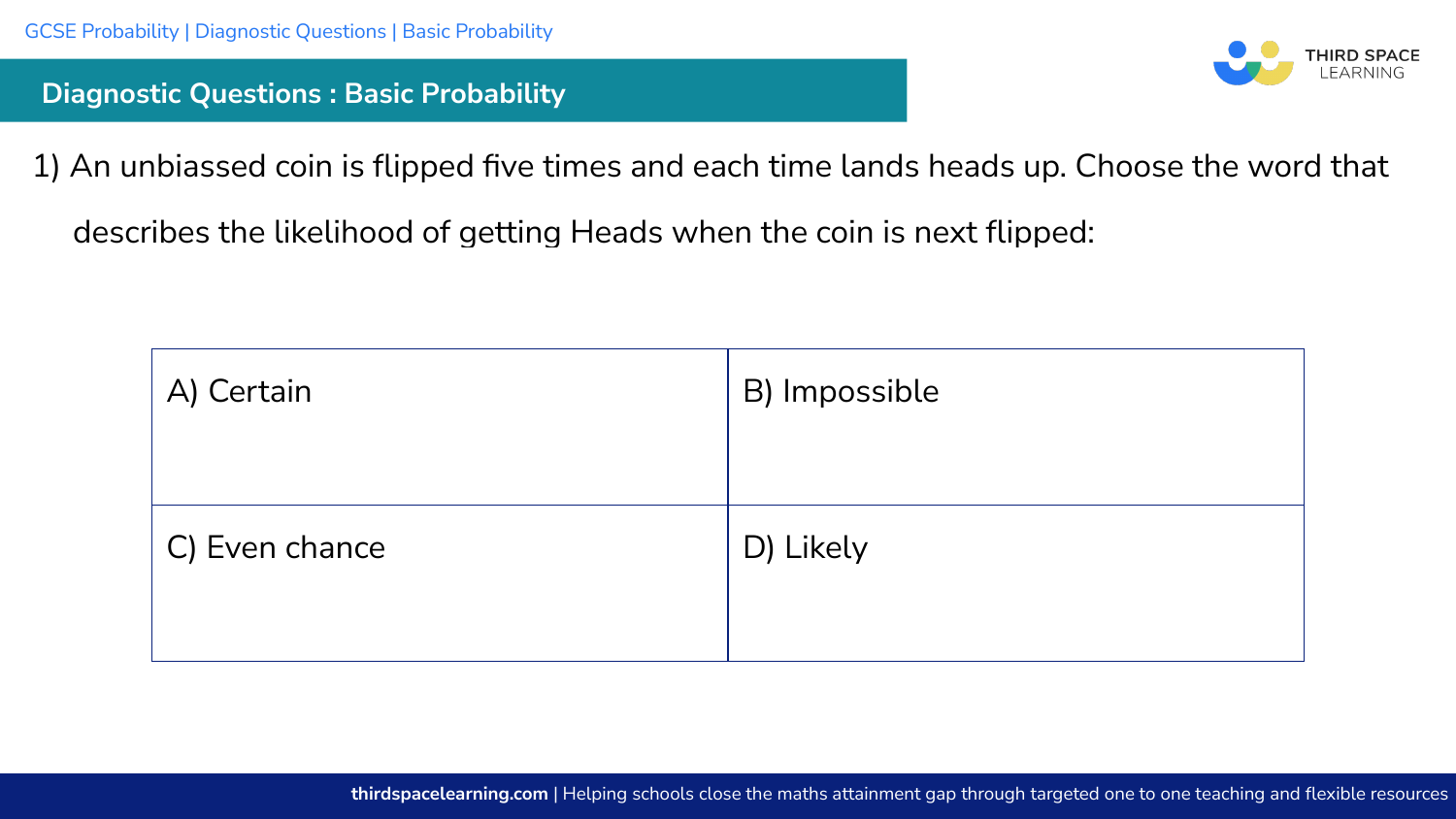

Diagnostic Questions : Basic Probability
| 1) An unbiassed coin is flipped five times and each time lands heads up. Choose the word that describes the likelihood of getting Heads when the coin is next flipped: |
| --- |
| A) Certain | B) Impossible |
| --- | --- |
| C) Even chance | D) Likely |